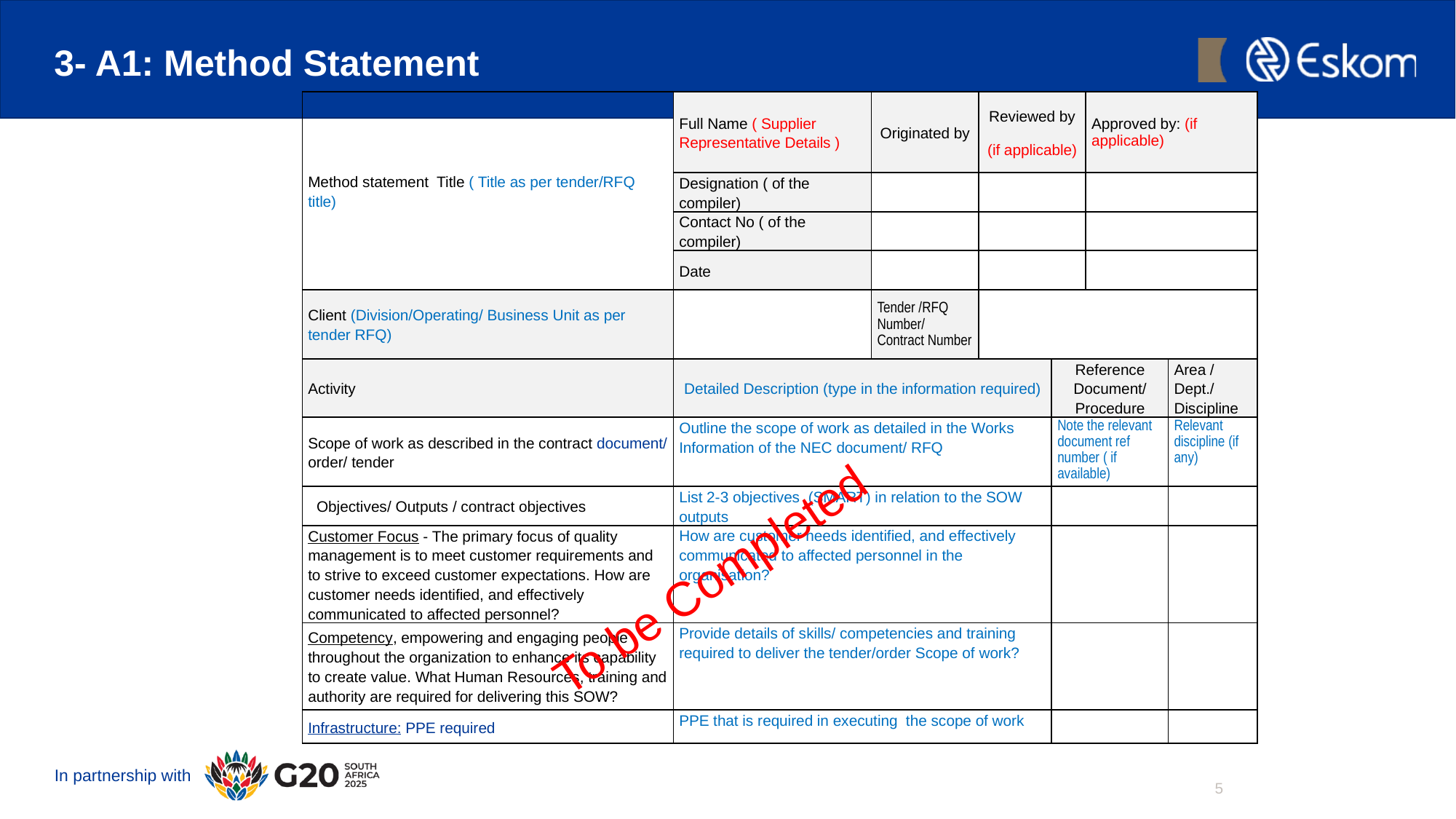

# 3- A1: Method Statement
| Method statement Title ( Title as per tender/RFQ title) | Full Name ( Supplier Representative Details ) | Originated by | Reviewed by (if applicable) |  | Approved by: (if applicable) |  |
| --- | --- | --- | --- | --- | --- | --- |
|  | Designation ( of the compiler) |  |  |  |  |  |
|  | Contact No ( of the compiler) |  |  |  |  |  |
|  | Date |  |  |  |  |  |
| Client (Division/Operating/ Business Unit as per tender RFQ) |  | Tender /RFQ Number/ Contract Number |  |  |  |  |
| Activity | Detailed Description (type in the information required) |  |  | Reference Document/ Procedure |  | Area / Dept./ Discipline |
| Scope of work as described in the contract document/ order/ tender | Outline the scope of work as detailed in the Works Information of the NEC document/ RFQ |  |  | Note the relevant document ref number ( if available) |  | Relevant discipline (if any) |
| Objectives/ Outputs / contract objectives | List 2-3 objectives (SMART) in relation to the SOW outputs |  |  |  |  |  |
| Customer Focus - The primary focus of quality management is to meet customer requirements and to strive to exceed customer expectations. How are customer needs identified, and effectively communicated to affected personnel? | How are customer needs identified, and effectively communicated to affected personnel in the organisation? |  |  |  |  |  |
| Competency, empowering and engaging people throughout the organization to enhance its capability to create value. What Human Resources, training and authority are required for delivering this SOW? | Provide details of skills/ competencies and training required to deliver the tender/order Scope of work? |  |  |  |  |  |
| Infrastructure: PPE required | PPE that is required in executing the scope of work |  |  |  |  |  |
To be Completed

5